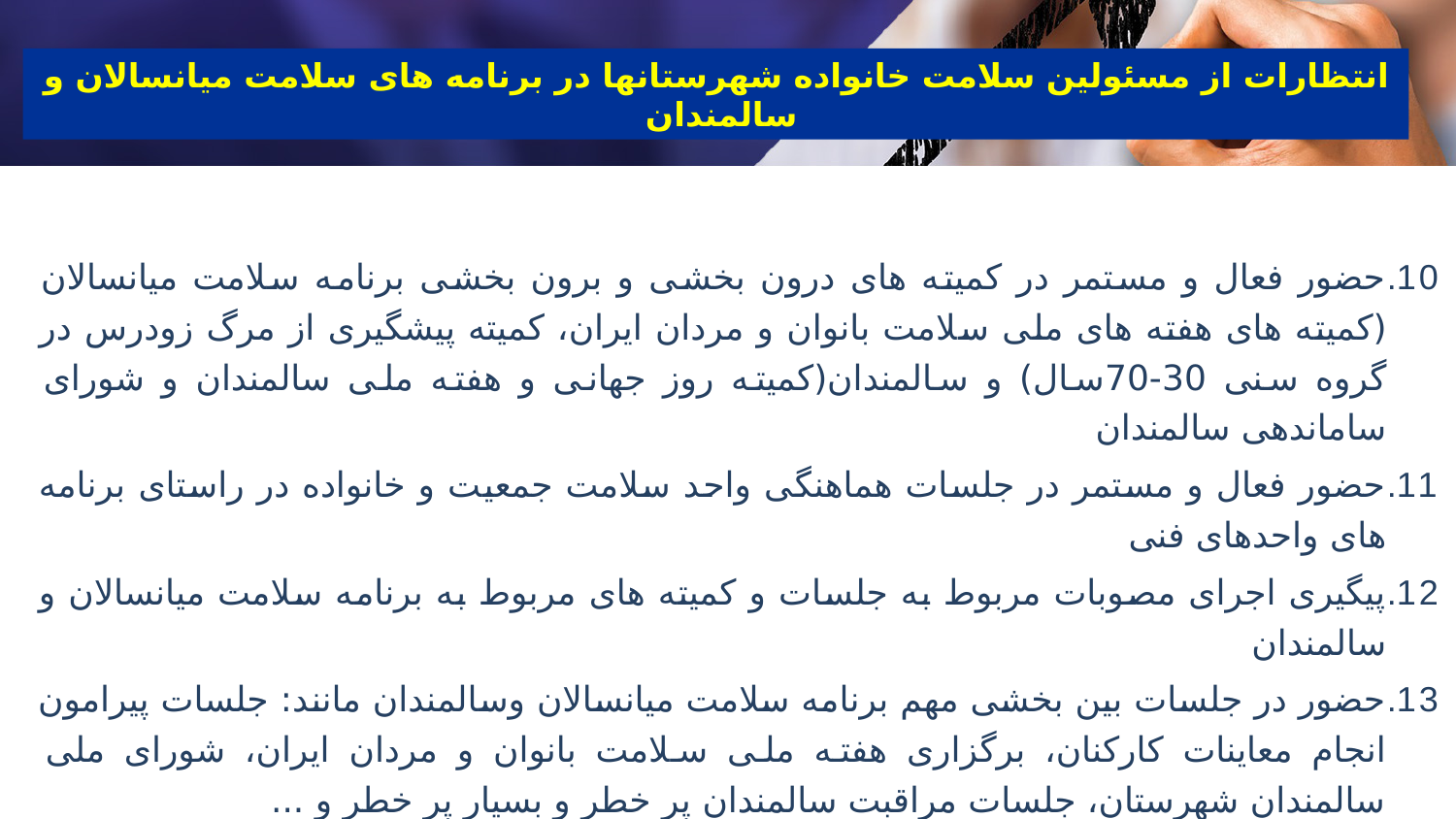

انتظارات از مسئولین سلامت خانواده شهرستانها در برنامه های سلامت میانسالان و سالمندان
حضور فعال و مستمر در کمیته های درون بخشی و برون بخشی برنامه سلامت میانسالان (کمیته های هفته های ملی سلامت بانوان و مردان ایران، کمیته پیشگیری از مرگ زودرس در گروه سنی 30-70سال) و سالمندان(کمیته روز جهانی و هفته ملی سالمندان و شورای ساماندهی سالمندان
حضور فعال و مستمر در جلسات هماهنگی واحد سلامت جمعیت و خانواده در راستای برنامه های واحدهای فنی
پیگیری اجرای مصوبات مربوط به جلسات و کمیته های مربوط به برنامه سلامت میانسالان و سالمندان
حضور در جلسات بین بخشی مهم برنامه سلامت میانسالان وسالمندان مانند: جلسات پیرامون انجام معاینات کارکنان، برگزاری هفته ملی سلامت بانوان و مردان ایران، شورای ملی سالمندان شهرستان، جلسات مراقبت سالمندان پر خطر و بسیار پر خطر و ...